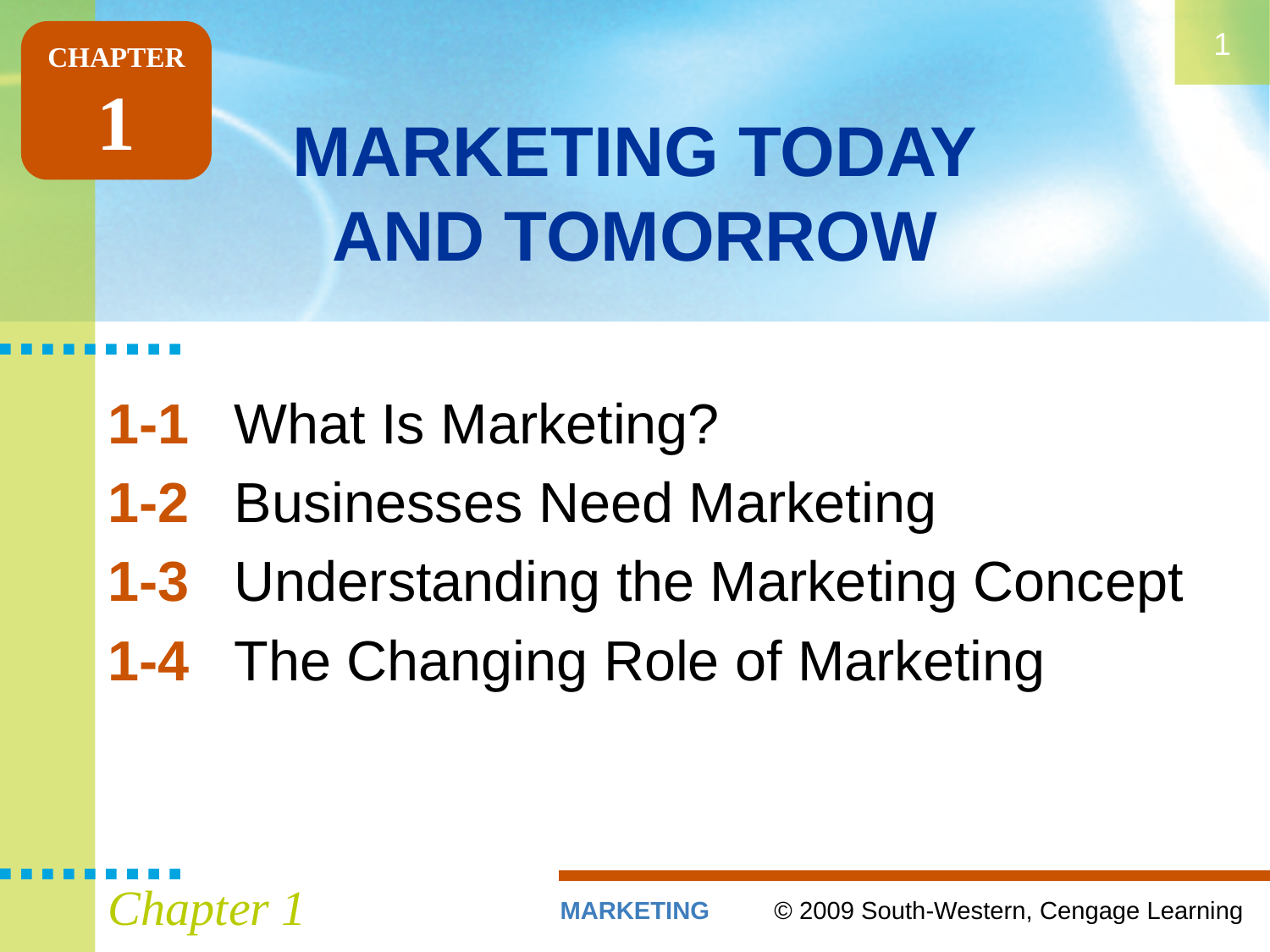

1
CHAPTER
1
# MARKETING TODAY AND TOMORROW
1-1	What Is Marketing?
1-2	Businesses Need Marketing
1-3	Understanding the Marketing Concept
1-4	The Changing Role of Marketing
Chapter 1